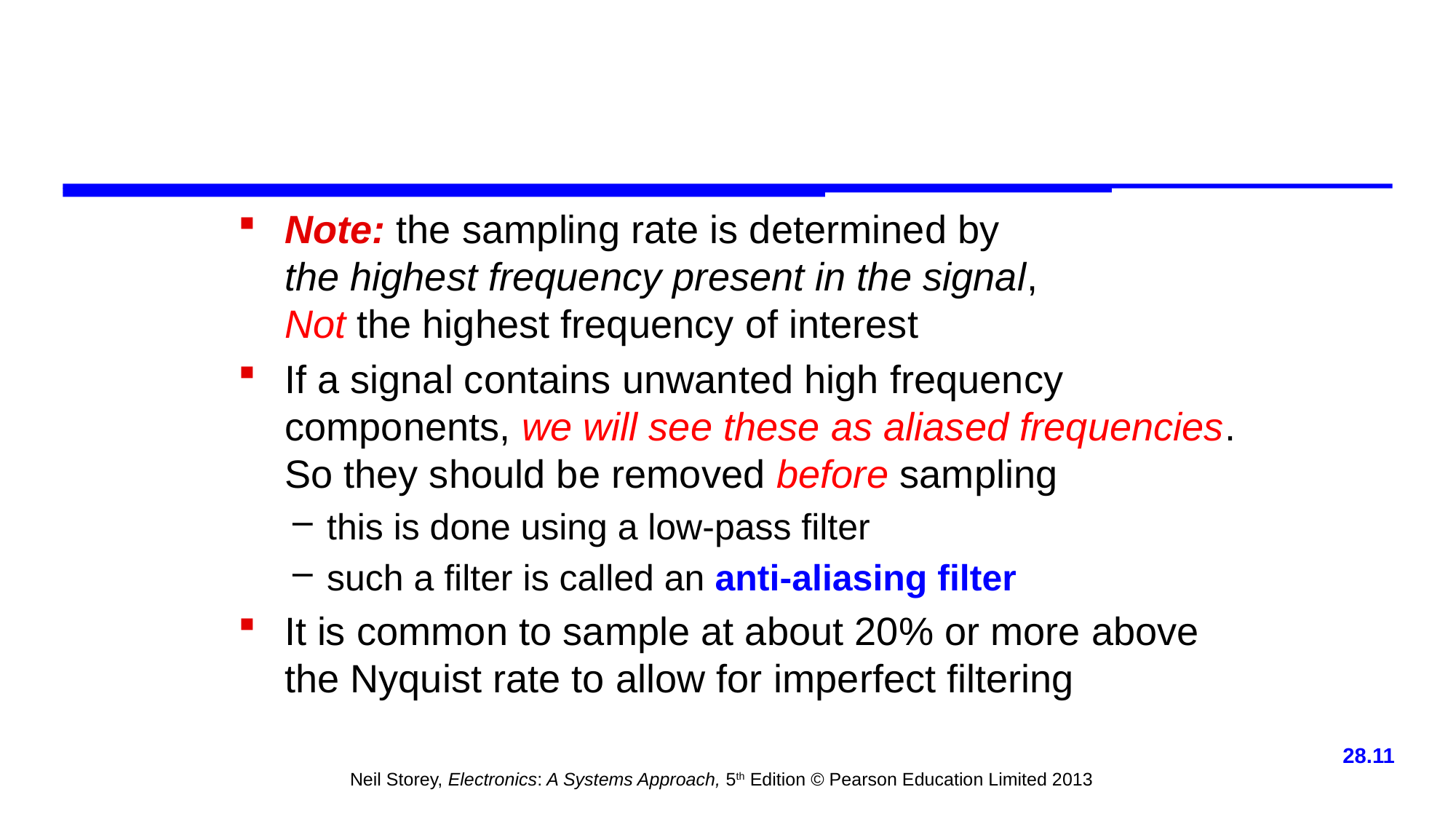

Note: the sampling rate is determined by
the highest frequency present in the signal,
Not the highest frequency of interest
If a signal contains unwanted high frequency components, we will see these as aliased frequencies. So they should be removed before sampling
this is done using a low-pass filter
such a filter is called an anti-aliasing filter
It is common to sample at about 20% or more above the Nyquist rate to allow for imperfect filtering